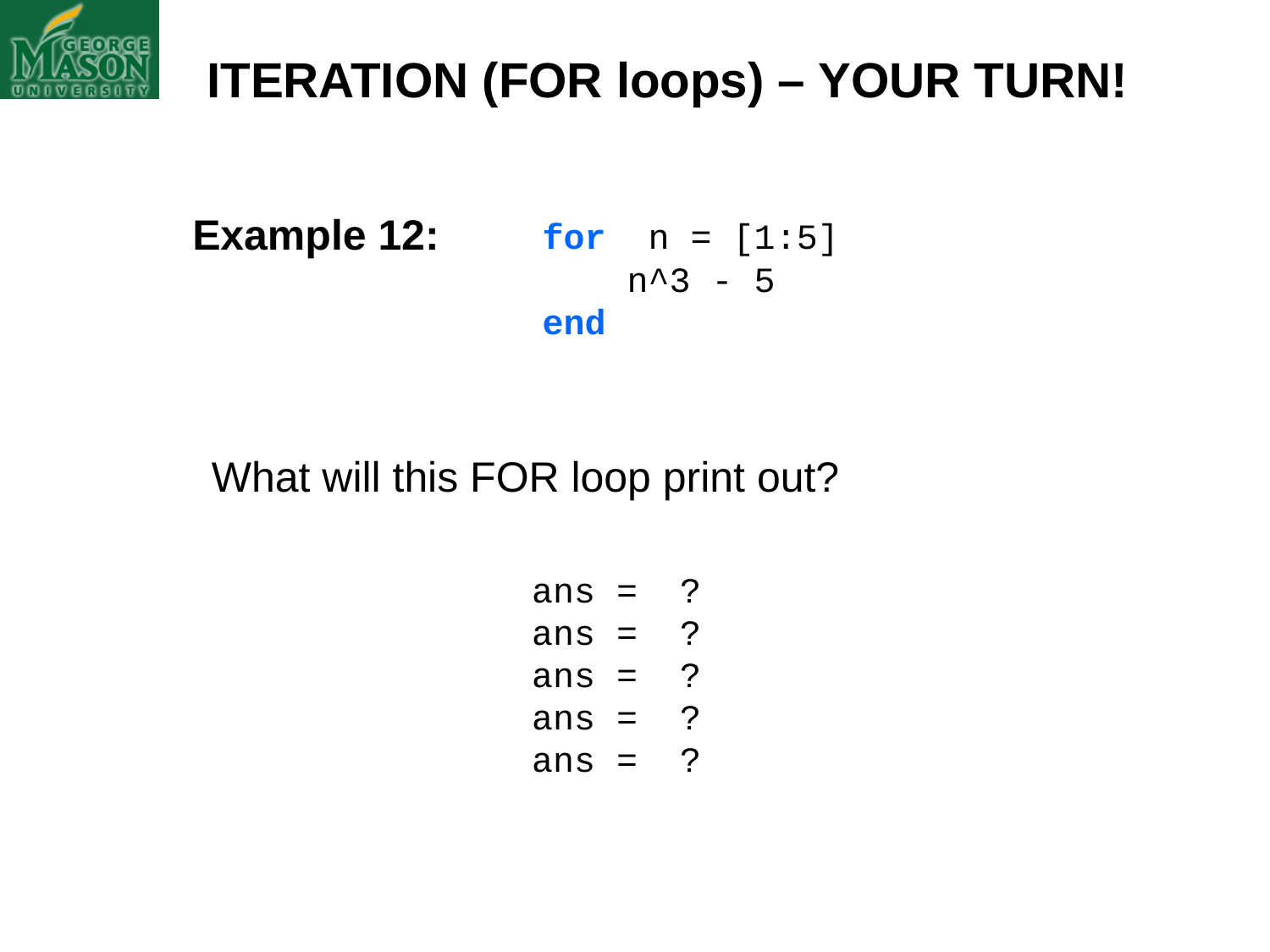

ITERATION (FOR loops) – YOUR TURN!
Example 12:
for  n = [1:5]
    n^3 - 5
end
What will this FOR loop print out?
ans =  ?
ans =  ?
ans =  ?
ans =  ?
ans =  ?